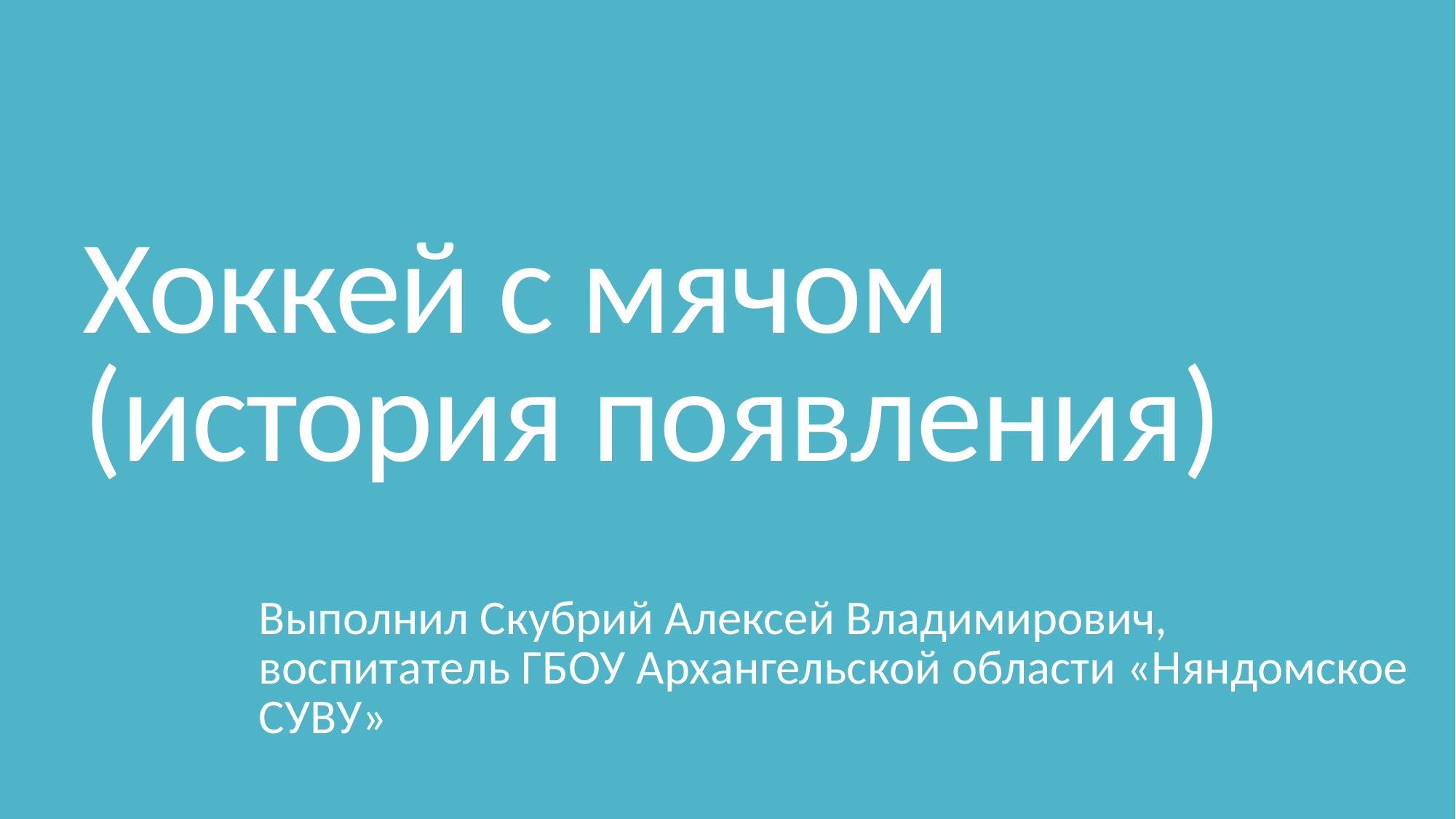

# Хоккей с мячом (история появления)
Выполнил Скубрий Алексей Владимирович, воспитатель ГБОУ Архангельской области «Няндомское СУВУ»